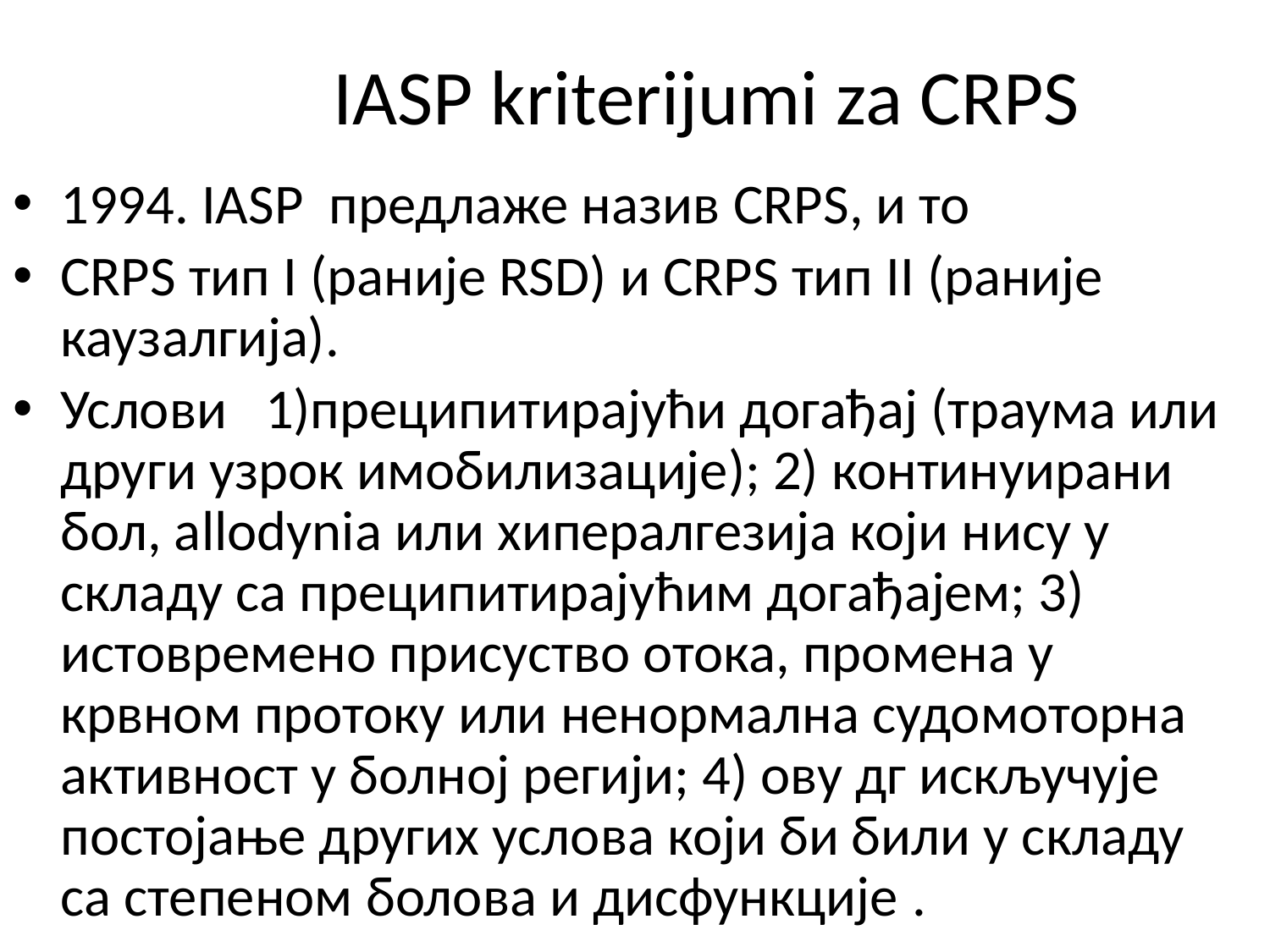

# IASP kriterijumi za CRPS
1994. IASP  предлаже назив CRPS, и то
CRPS тип I (раније RSD) и CRPS тип II (раније каузалгија).
Услови   1)преципитирајући догађај (траума или други узрок имобилизације); 2) континуирани бол, аllodynia или хипералгезија који нису у складу са преципитирајућим догађајем; 3) истовремено присуство отока, промена у крвном протоку или ненормална судомоторна активност у болној регији; 4) ову дг искључује постојање других услова који би били у складу са степеном болова и дисфункције .